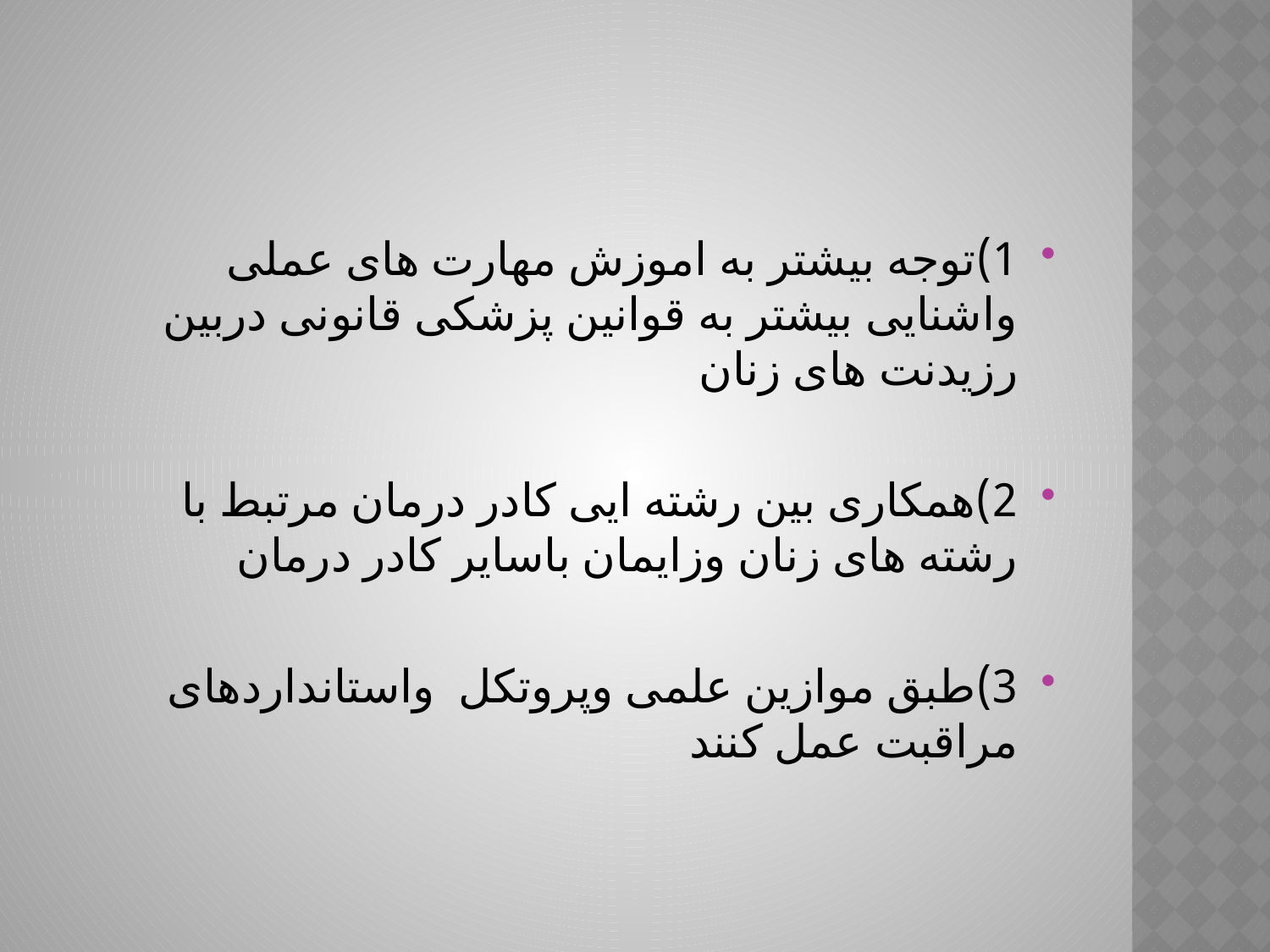

1)توجه بیشتر به اموزش مهارت های عملی واشنایی بیشتر به قوانین پزشکی قانونی دربین رزیدنت های زنان

2)همکاری بین رشته ایی کادر درمان مرتبط با رشته های زنان وزایمان باسایر کادر درمان

3)طبق موازین علمی وپروتکل  واستانداردهای مراقبت عمل کنند